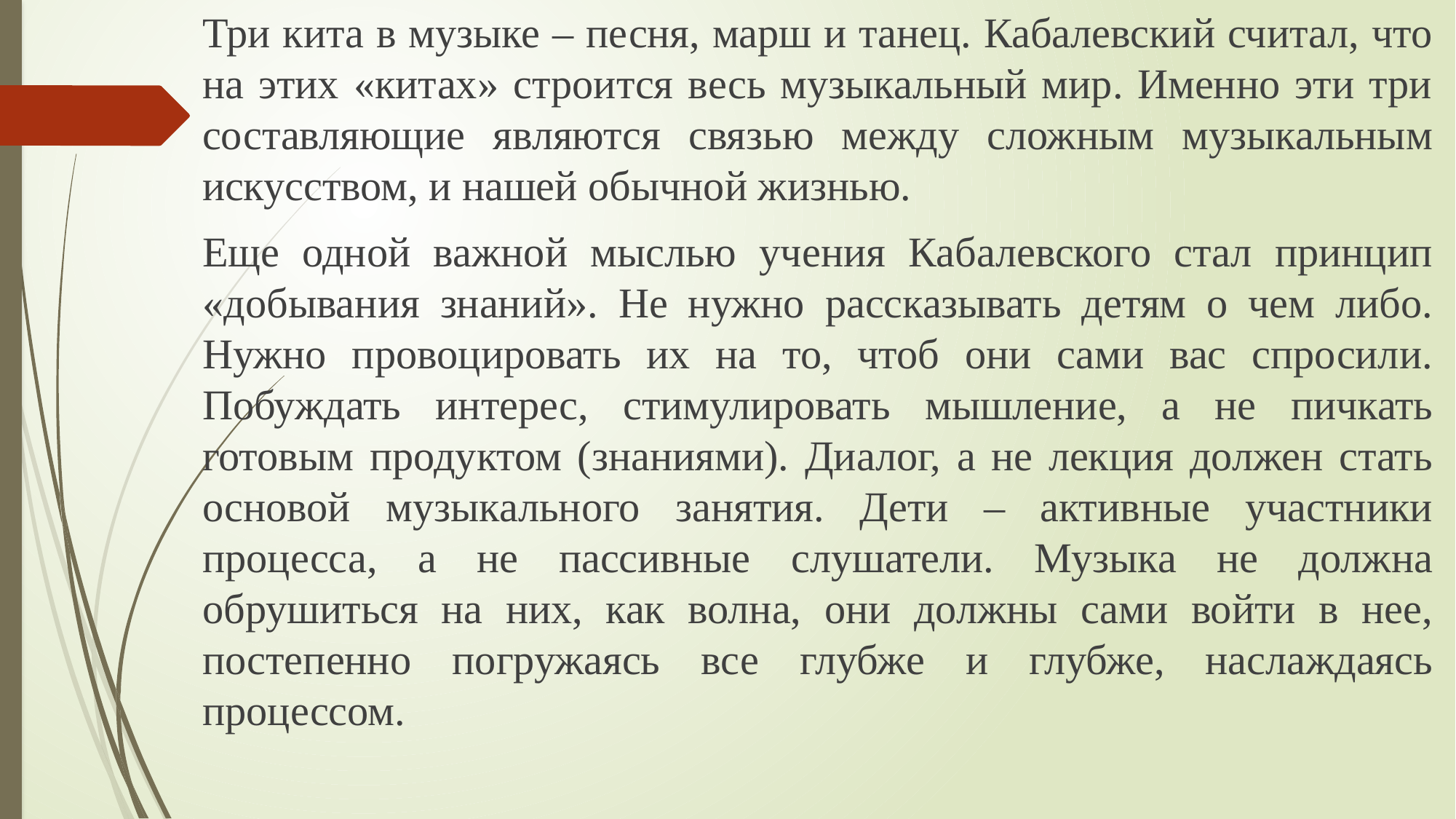

Три кита в музыке – песня, марш и танец. Кабалевский считал, что на этих «китах» строится весь музыкальный мир. Именно эти три составляющие являются связью между сложным музыкальным искусством, и нашей обычной жизнью.
Еще одной важной мыслью учения Кабалевского стал принцип «добывания знаний». Не нужно рассказывать детям о чем либо. Нужно провоцировать их на то, чтоб они сами вас спросили. Побуждать интерес, стимулировать мышление, а не пичкать готовым продуктом (знаниями). Диалог, а не лекция должен стать основой музыкального занятия. Дети – активные участники процесса, а не пассивные слушатели. Музыка не должна обрушиться на них, как волна, они должны сами войти в нее, постепенно погружаясь все глубже и глубже, наслаждаясь процессом.